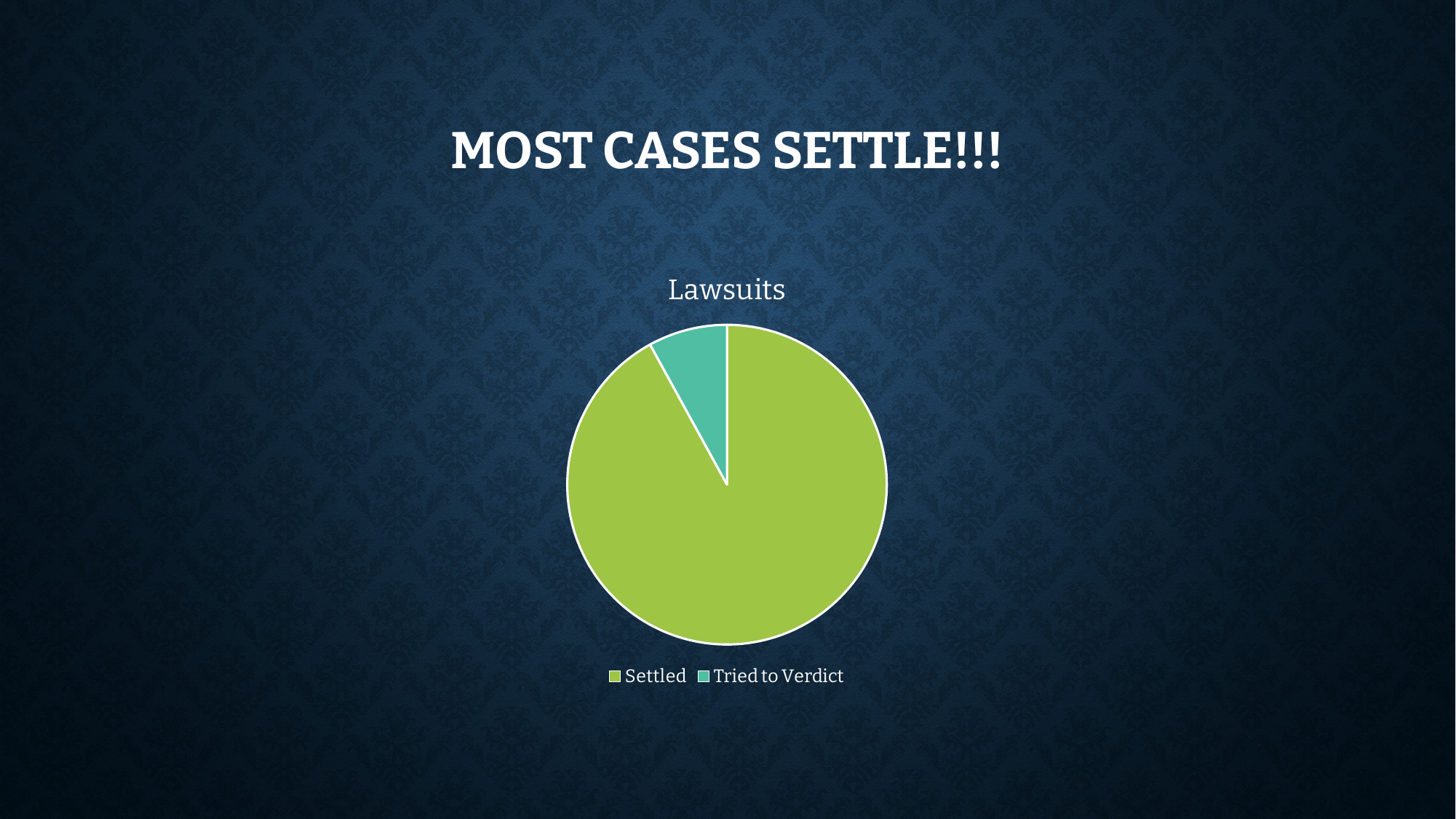

# MOST CASES SETTLE!!!

### Chart:

| Category | Lawsuits |
|---|---|
| Settled | 92.0 |
| Tried to Verdict | 8.0 |